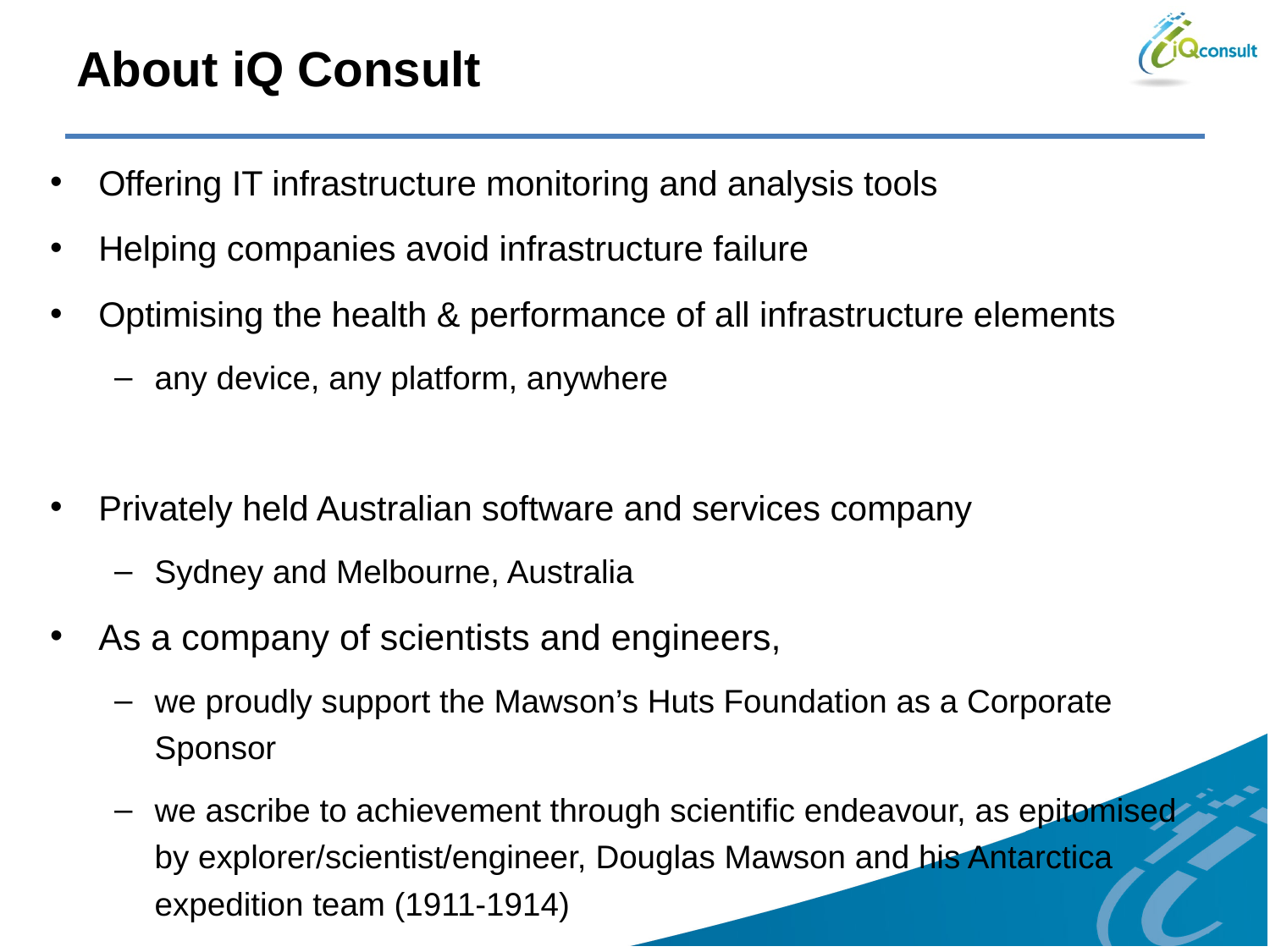

# About iQ Consult
Offering IT infrastructure monitoring and analysis tools
Helping companies avoid infrastructure failure
Optimising the health & performance of all infrastructure elements
any device, any platform, anywhere

Privately held Australian software and services company
Sydney and Melbourne, Australia
As a company of scientists and engineers,
we proudly support the Mawson’s Huts Foundation as a Corporate Sponsor
we ascribe to achievement through scientific endeavour, as epitomised by explorer/scientist/engineer, Douglas Mawson and his Antarctica expedition team (1911-1914)